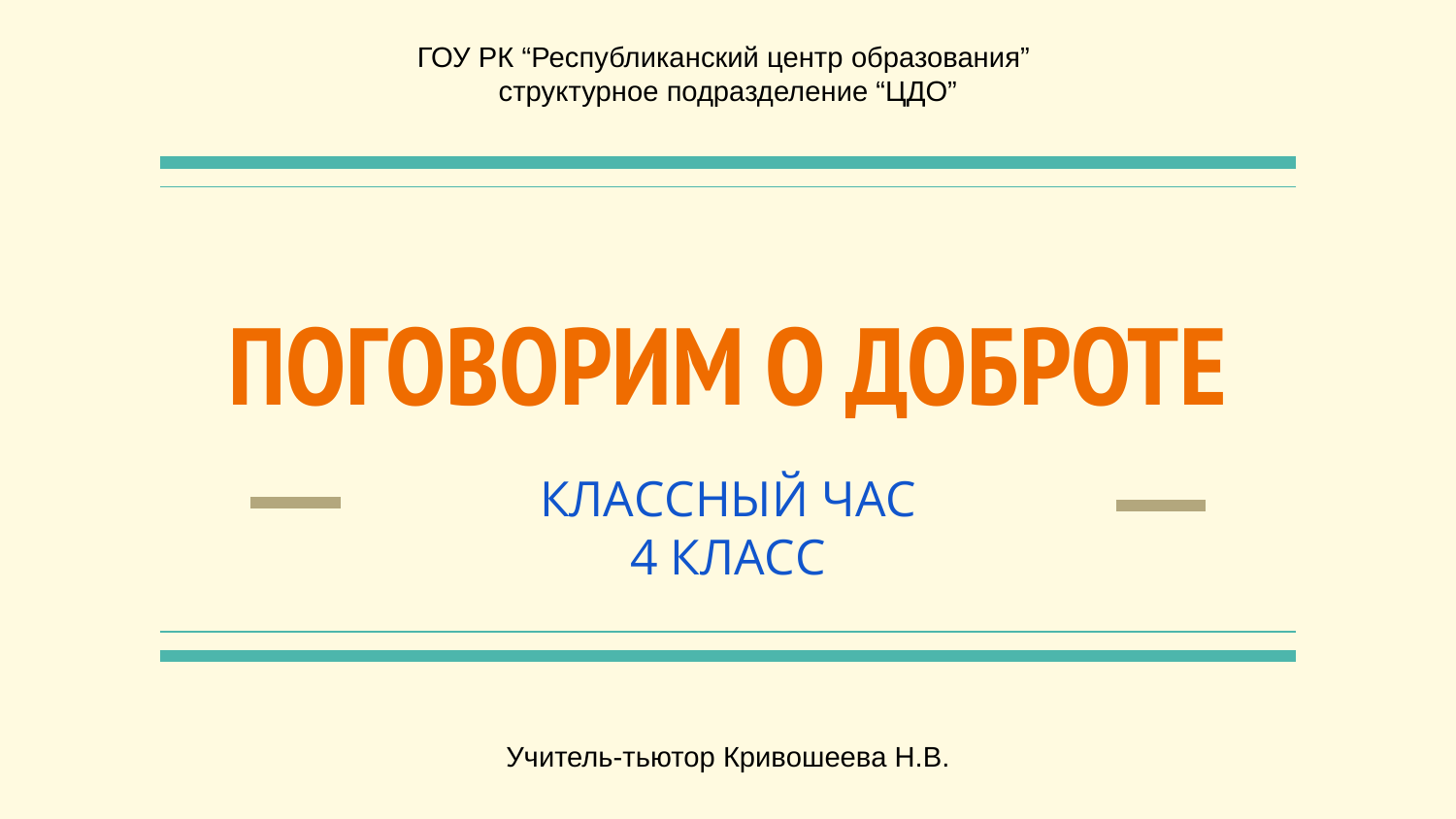

ГОУ РК “Республиканский центр образования”
структурное подразделение “ЦДО”
# ПОГОВОРИМ О ДОБРОТЕ
КЛАССНЫЙ ЧАС
4 КЛАСС
Учитель-тьютор Кривошеева Н.В.